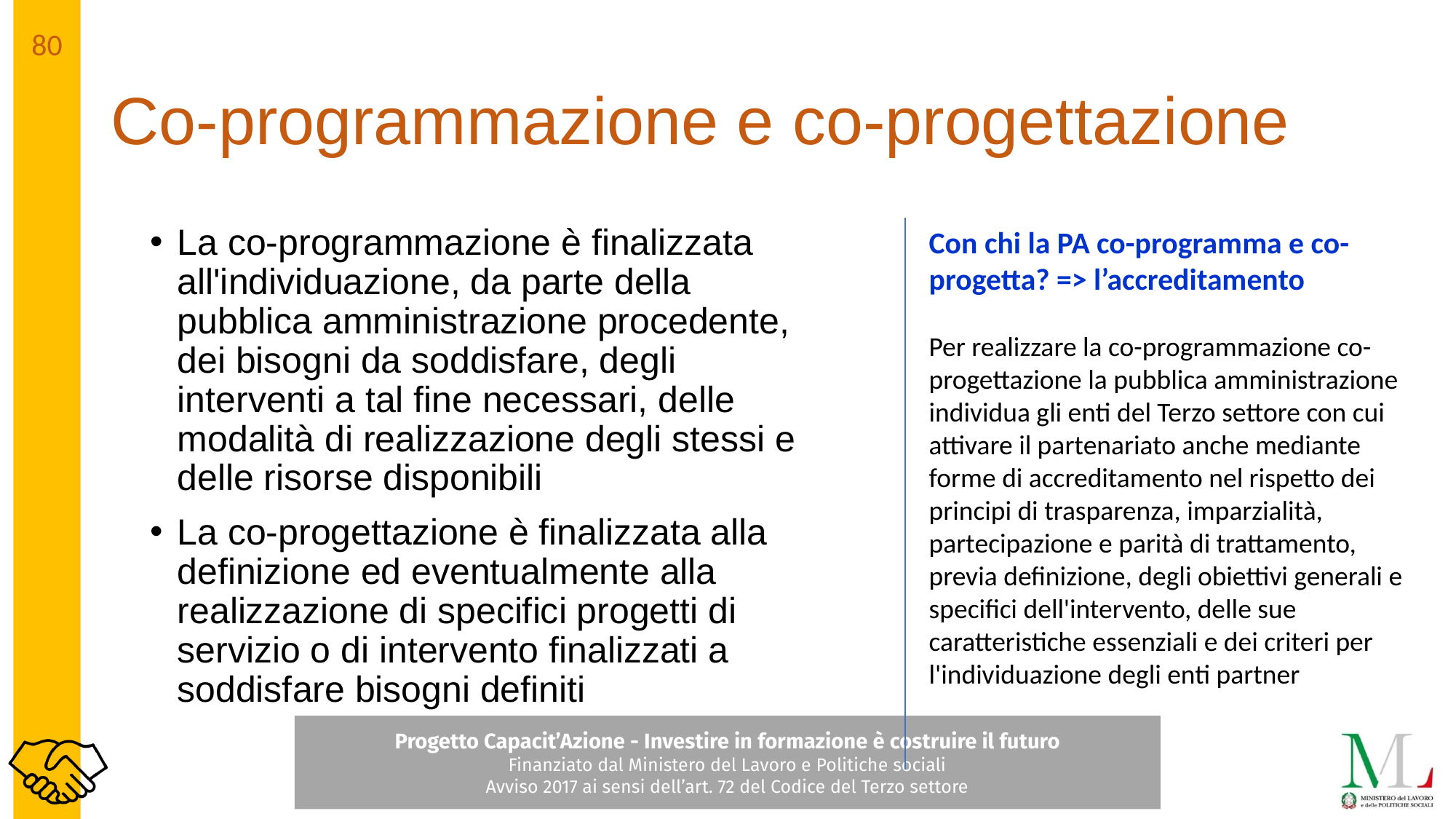

# Co-programmazione e co-progettazione
La co-programmazione è finalizzata all'individuazione, da parte della pubblica amministrazione procedente, dei bisogni da soddisfare, degli interventi a tal fine necessari, delle modalità di realizzazione degli stessi e delle risorse disponibili
La co-progettazione è finalizzata alla definizione ed eventualmente alla realizzazione di specifici progetti di servizio o di intervento finalizzati a soddisfare bisogni definiti
Con chi la PA co-programma e co-progetta? => l’accreditamento

Per realizzare la co-programmazione co-progettazione la pubblica amministrazione individua gli enti del Terzo settore con cui attivare il partenariato anche mediante forme di accreditamento nel rispetto dei principi di trasparenza, imparzialità, partecipazione e parità di trattamento, previa definizione, degli obiettivi generali e specifici dell'intervento, delle sue caratteristiche essenziali e dei criteri per l'individuazione degli enti partner
80